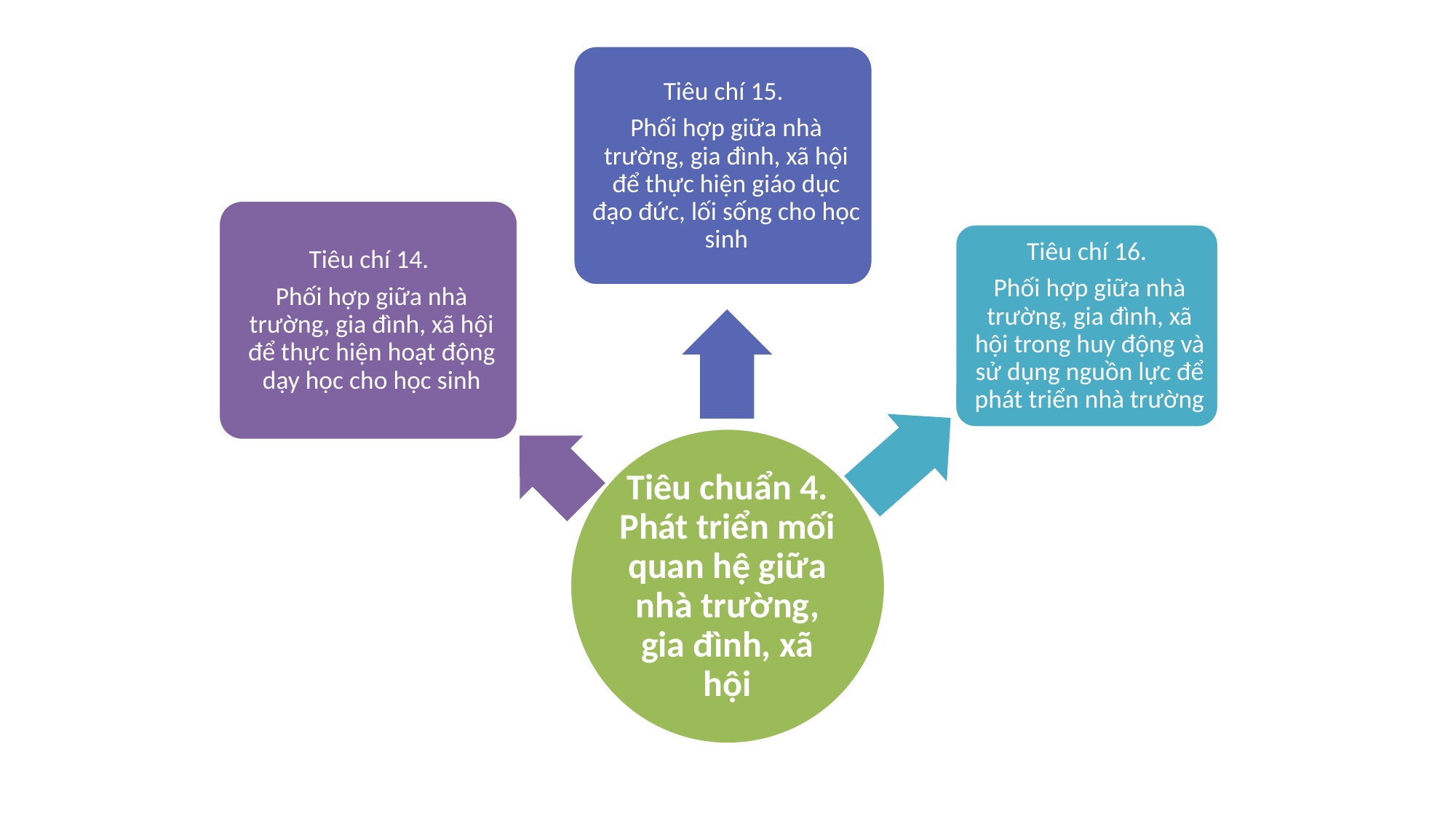

Tiêu chuẩn 4. Phát triển mối quan hệ giữa nhà trường, gia đình, xã hội
Tiêu chí 14.
Phối hợp giữa nhà trường, gia đình, xã hội để thực hiện hoạt động dạy học cho học sinh
Tiêu chí 15.
Phối hợp giữa nhà trường, gia đình, xã hội để thực hiện giáo dục đạo đức, lối sống cho học sinh
Tiêu chí 16.
Phối hợp giữa nhà trường, gia đình, xã hội trong huy động và sử dụng nguồn lực để phát triển nhà trường